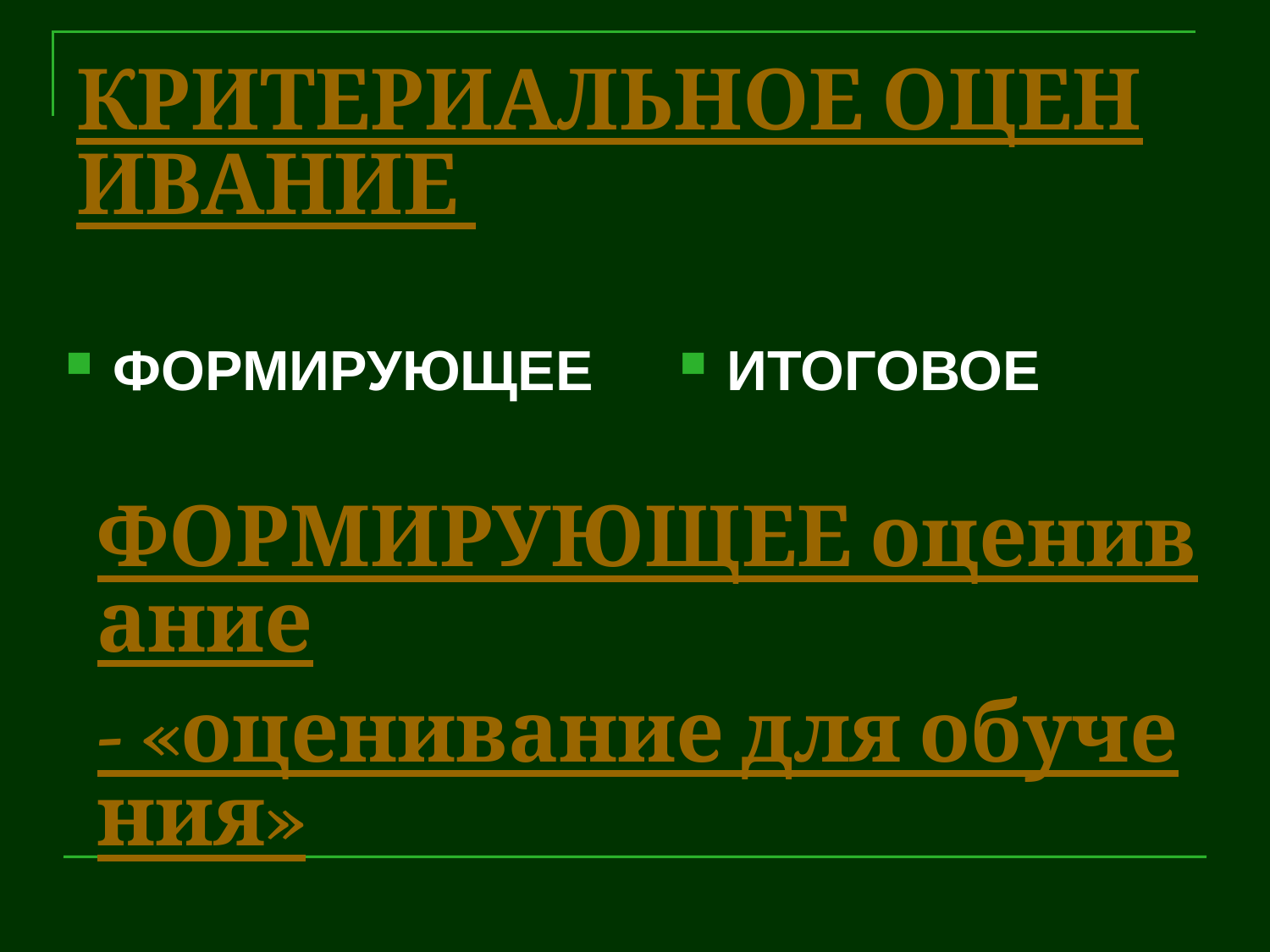

# КРИТЕРИАЛЬНОЕ ОЦЕНИВАНИЕ
ФОРМИРУЮЩЕЕ
ИТОГОВОЕ
ФОРМИРУЮЩЕЕ оценивание
- «оценивание для обучения»